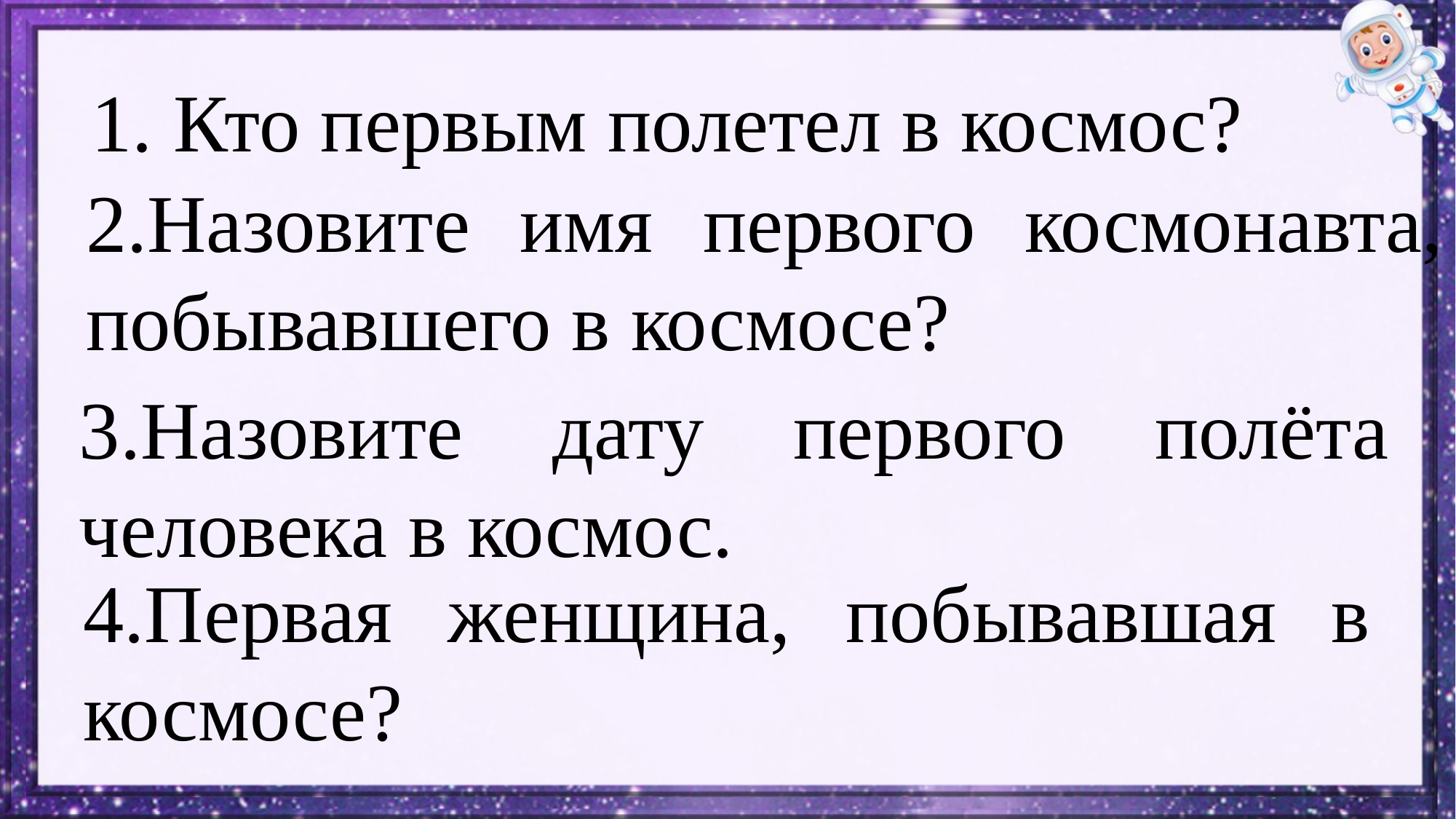

1. Кто первым полетел в космос?
2.Назовите имя первого космонавта, побывавшего в космосе?

3.Назовите дату первого полёта человека в космос.
4.Первая женщина, побывавшая в космосе?